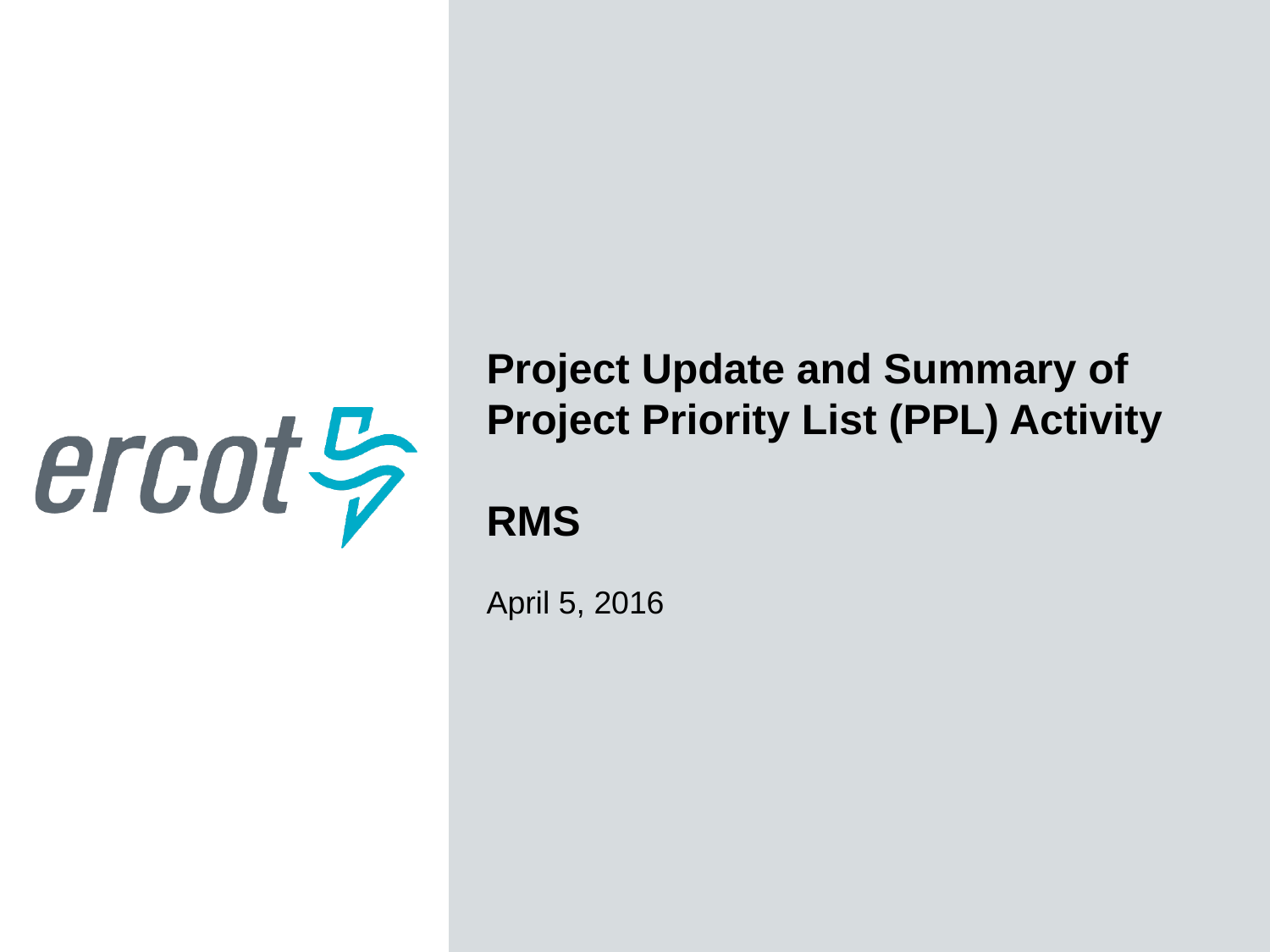

Project Update and Summary of
Project Priority List (PPL) Activity

RMS

April 5, 2016